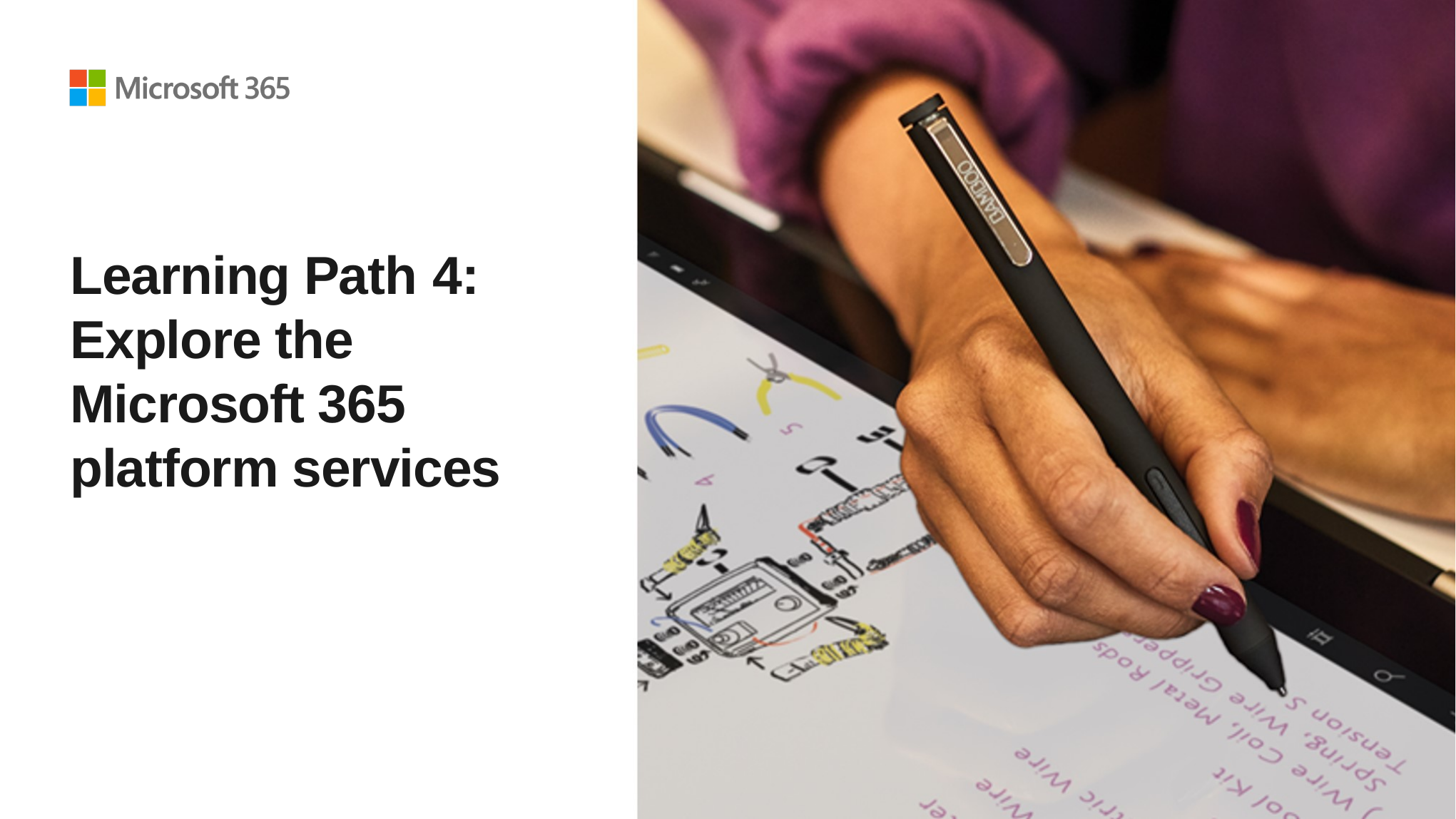

# Learning Path 4: Explore the Microsoft 365 platform services